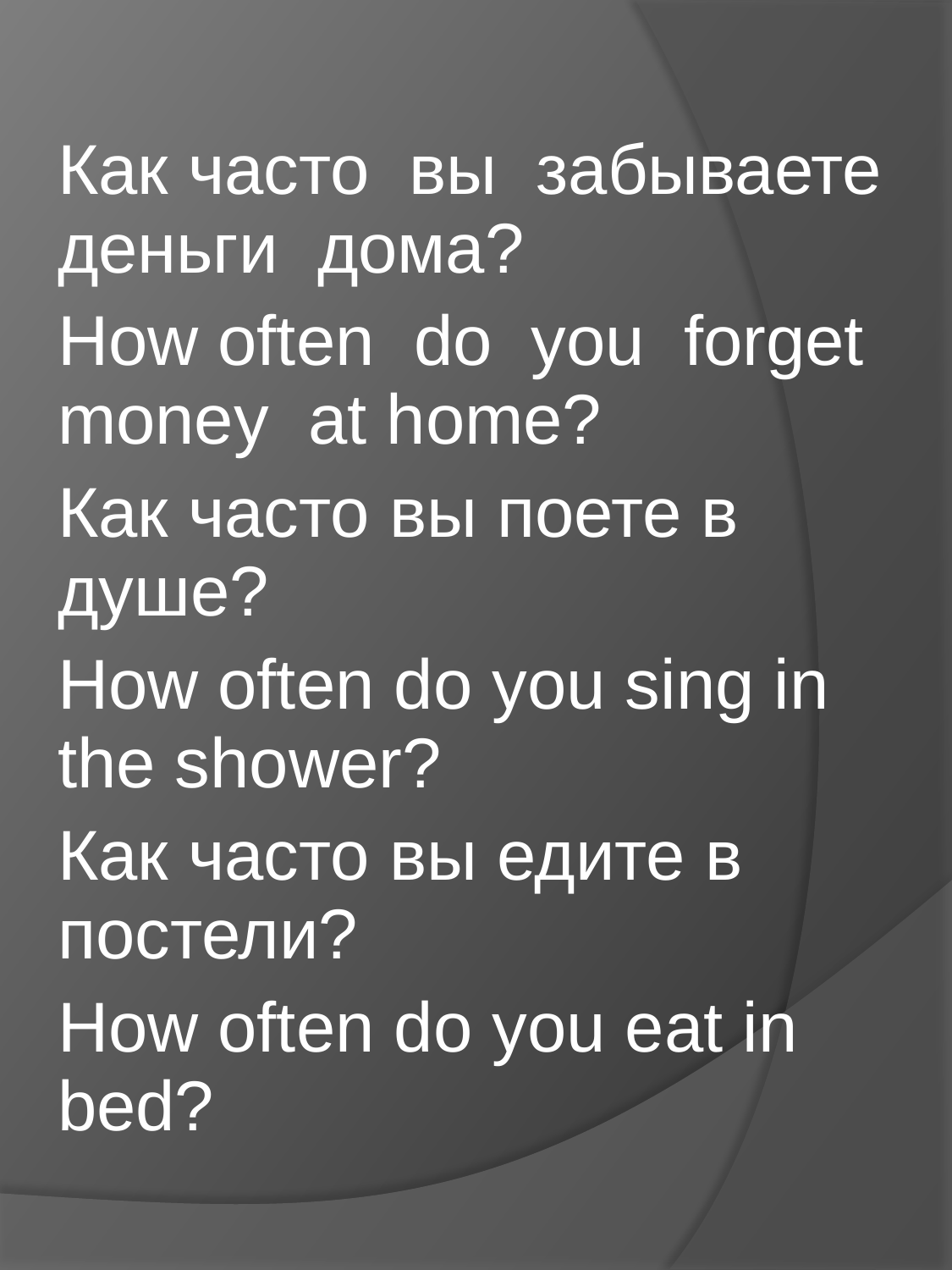

Как часто  вы  забываете  деньги  дома?
How often  do  you  forget  money  at home?
Как часто вы поете в душе?
How often do you sing in the shower?
Как часто вы едите в постели?
How often do you eat in bed?